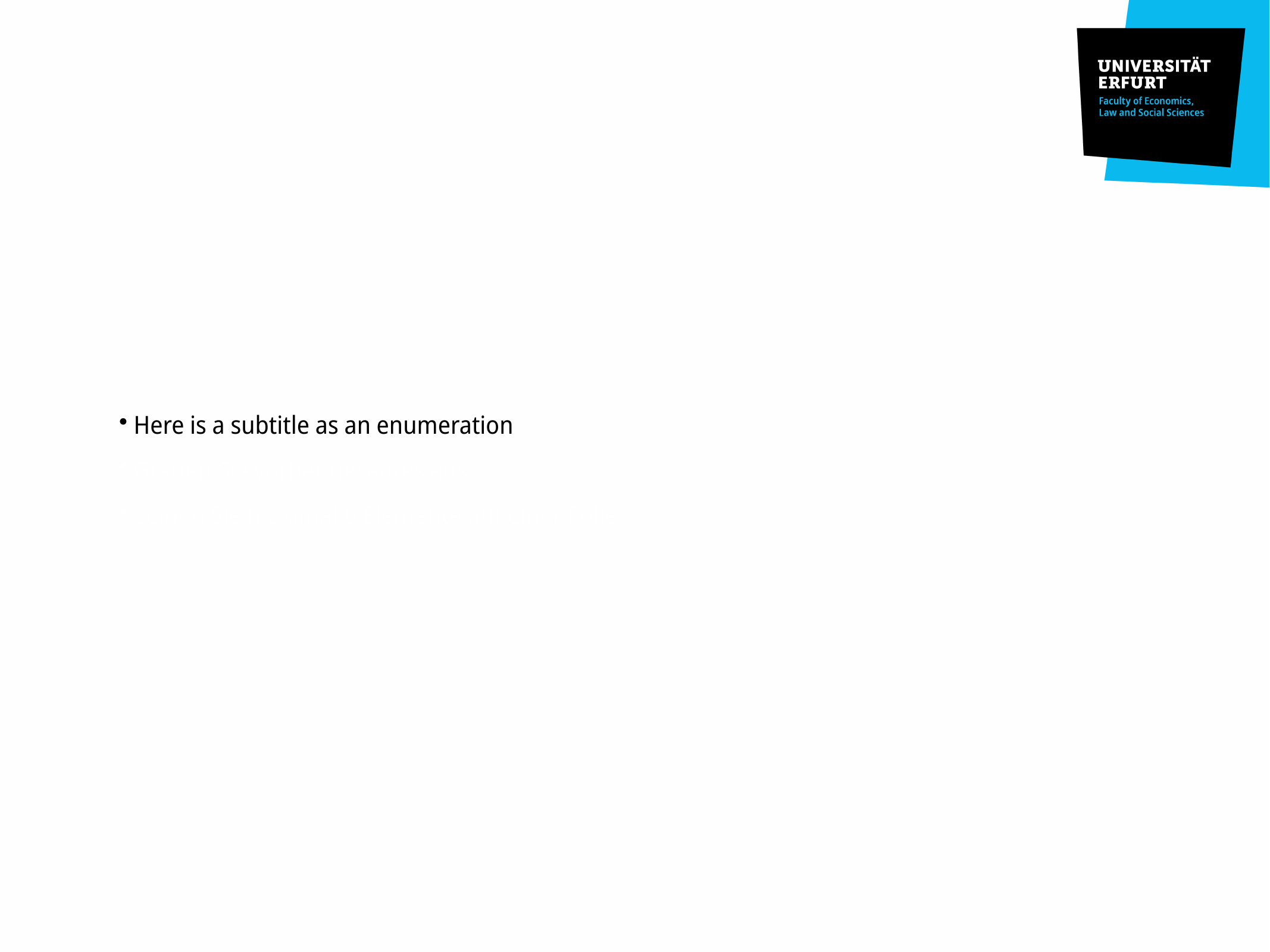

Here is a subtitle as an enumeration
 Grauen Sie vorher gesagtes aus
 Zeigen Sie maximal 6 Elemente auf einer Folie